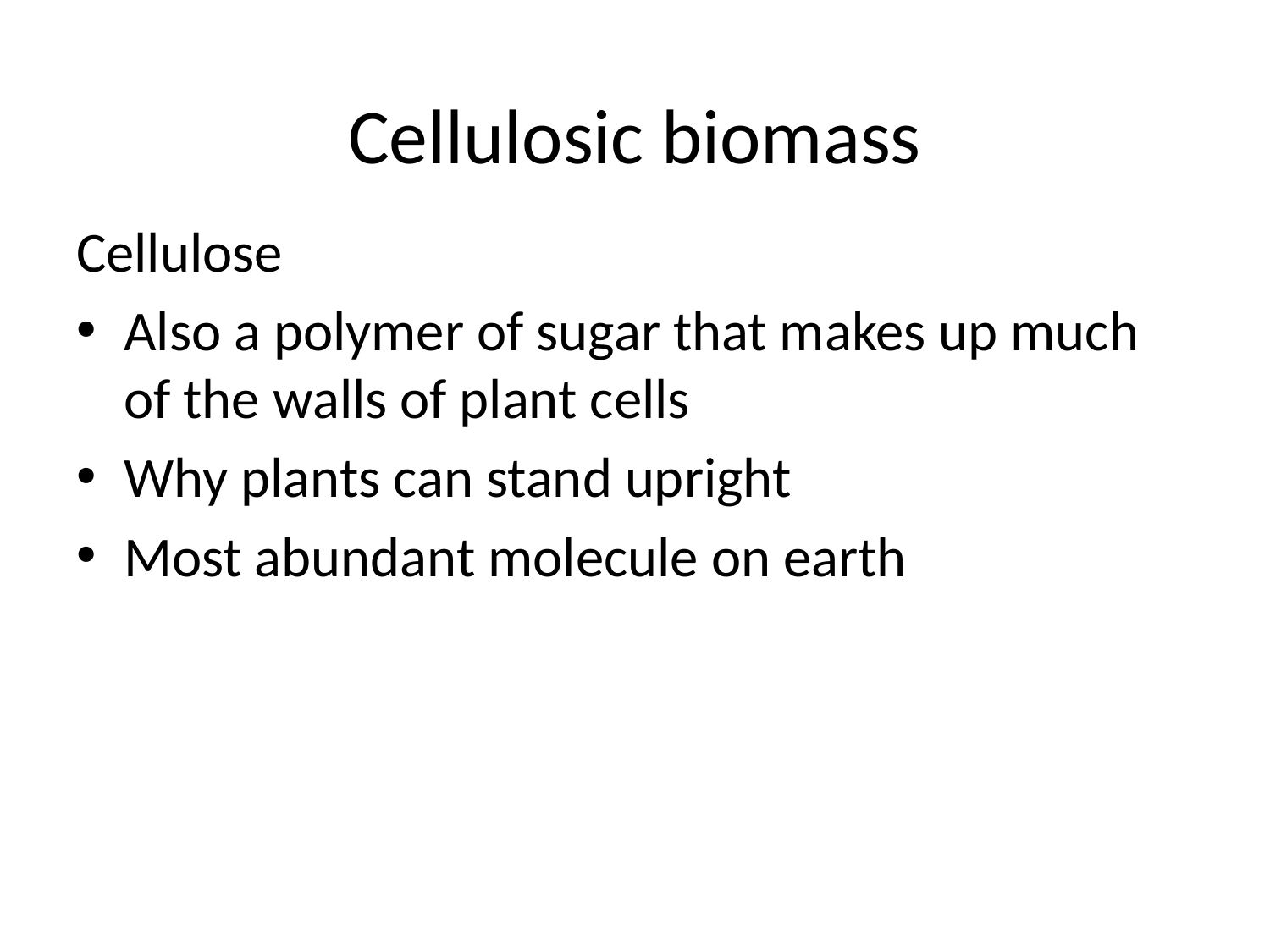

# Cellulosic biomass
Cellulose
Also a polymer of sugar that makes up much of the walls of plant cells
Why plants can stand upright
Most abundant molecule on earth